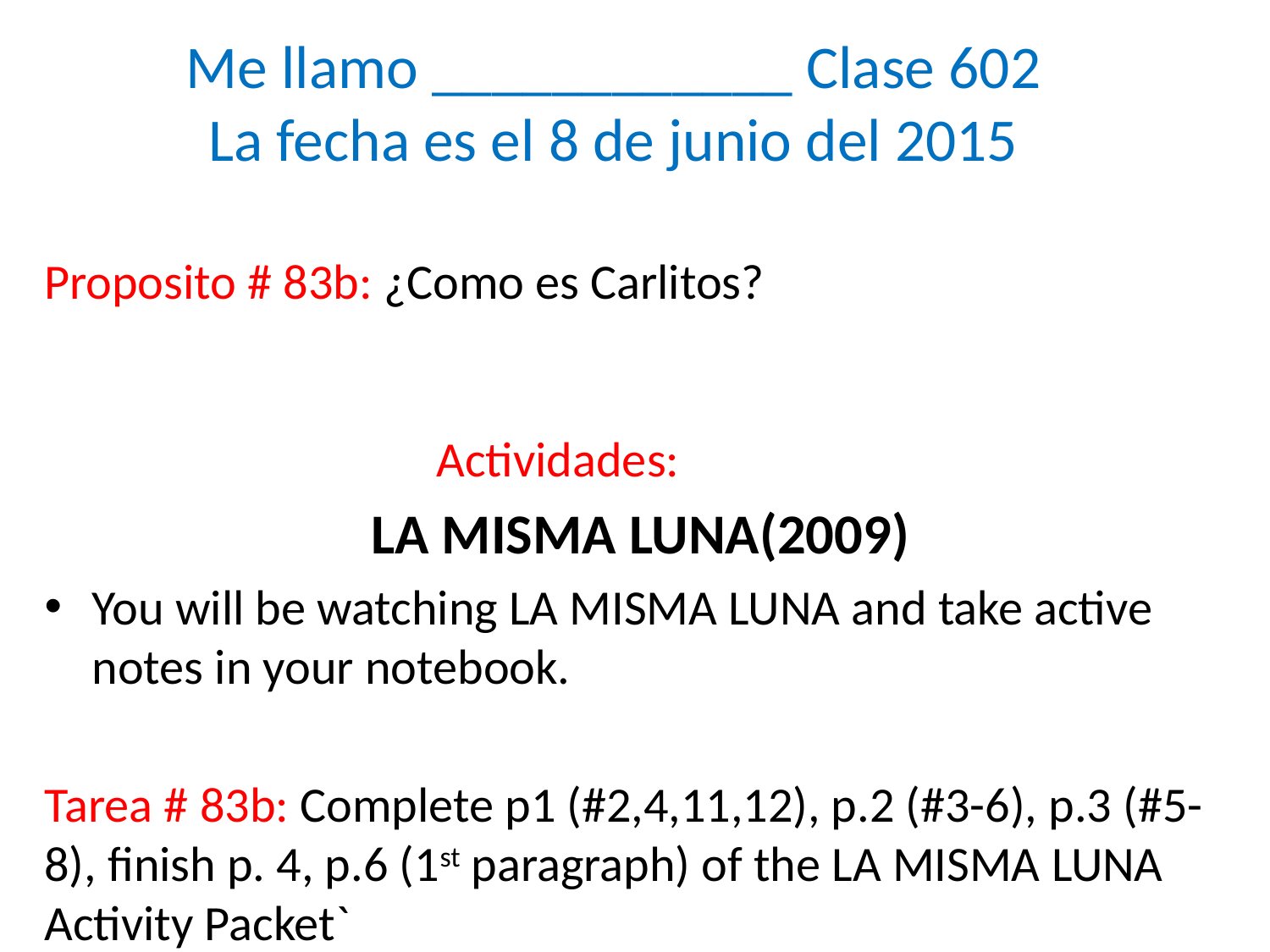

# Me llamo ____________ Clase 602 La fecha es el 8 de junio del 2015
Proposito # 83b: ¿Como es Carlitos?                                                                                                                                                                                                                                                                                                    Actividades:
LA MISMA LUNA(2009)
You will be watching LA MISMA LUNA and take active notes in your notebook.

Tarea # 83b: Complete p1 (#2,4,11,12), p.2 (#3-6), p.3 (#5-8), finish p. 4, p.6 (1st paragraph) of the LA MISMA LUNA Activity Packet`